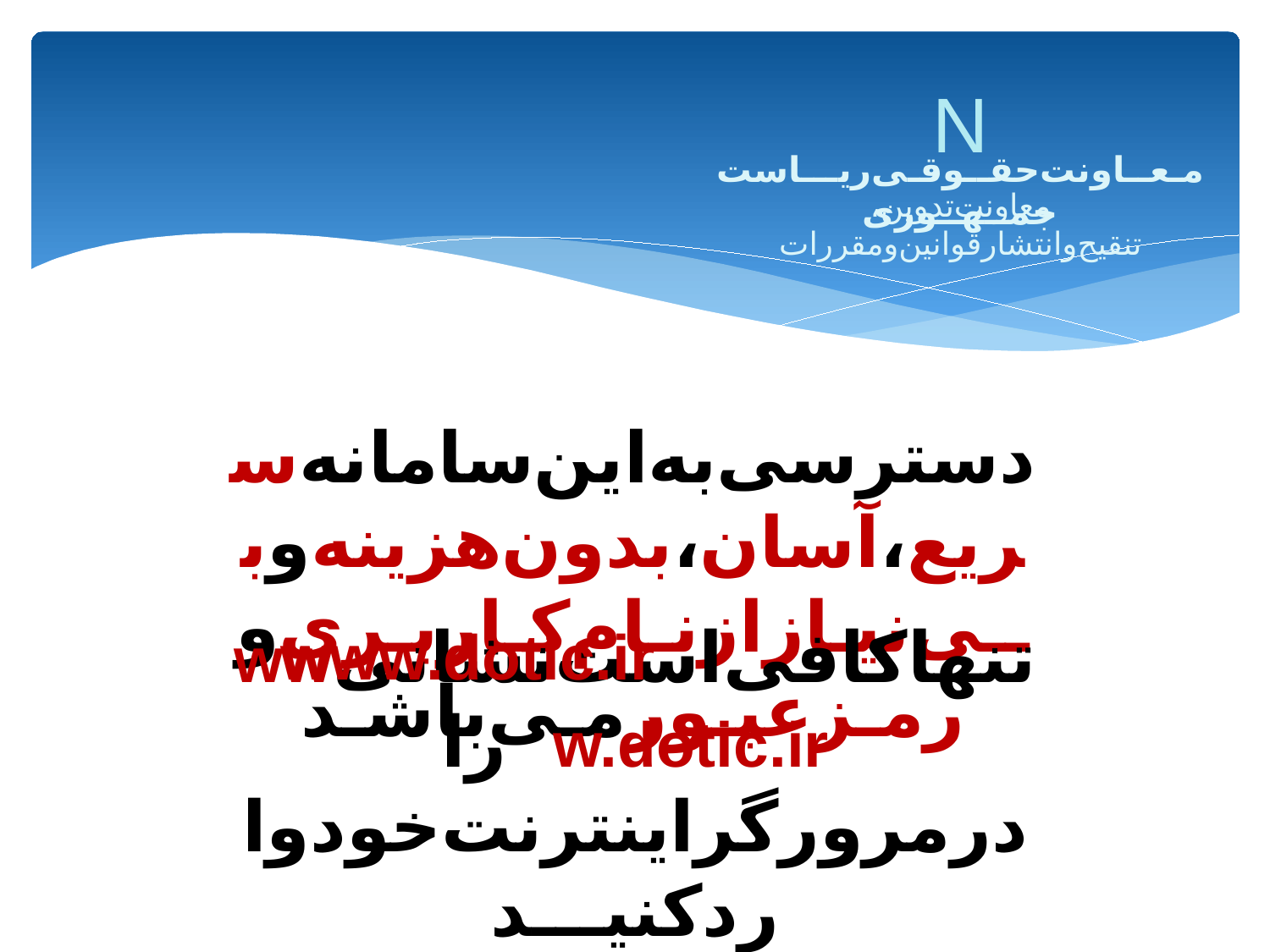

N
مـعــاونت‌حقــوقـی‌ریـــاست‌جمــهــوری
معاونت‌تدوین، تنقیح‌و‌انتشار‌قوانین‌و‌مقررات
دسترسی‌به‌این‌سامانه‌سریع‌،‌آسان،بدون‌هزینه‌وبــی‌نیـازازنـام‌کـاربـری‌ورمـزعبـور‌مـی‌باشـد‌‌
تنها‌کافی‌است‌نشانیwww.dotic.ir  را‌‌ درمرورگراینترنت‌خود‌واردکنیـــد
www.dotic.ir